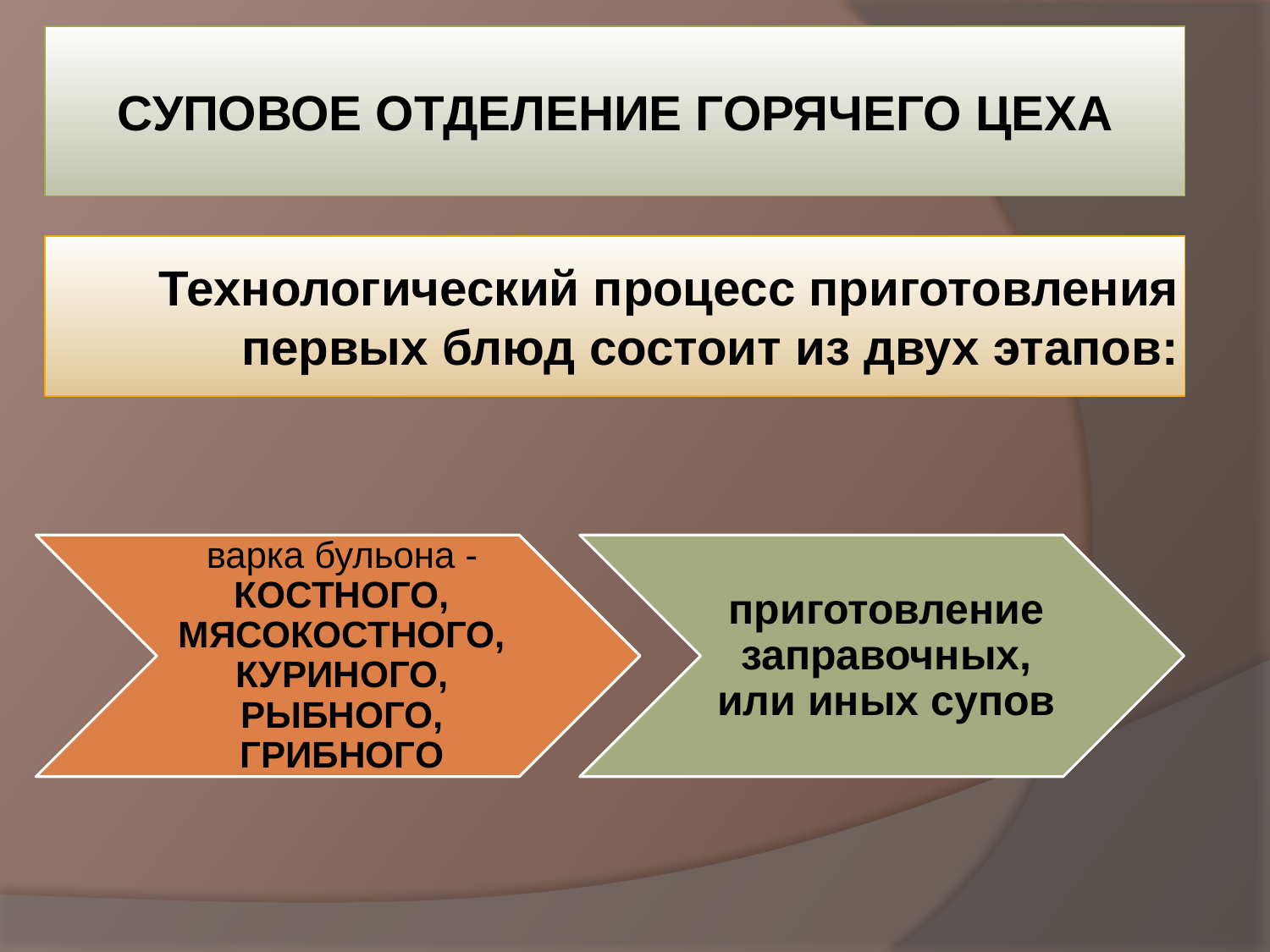

СУПОВОЕ ОТДЕЛЕНИЕ ГОРЯЧЕГО ЦЕХА
# Технологический процесс приготовления первых блюд состоит из двух этапов:
варка бульона - КОСТНОГО, МЯСОКОСТНОГО, КУРИНОГО, РЫБНОГО, ГРИБНОГО
приготовление заправочных, или иных супов